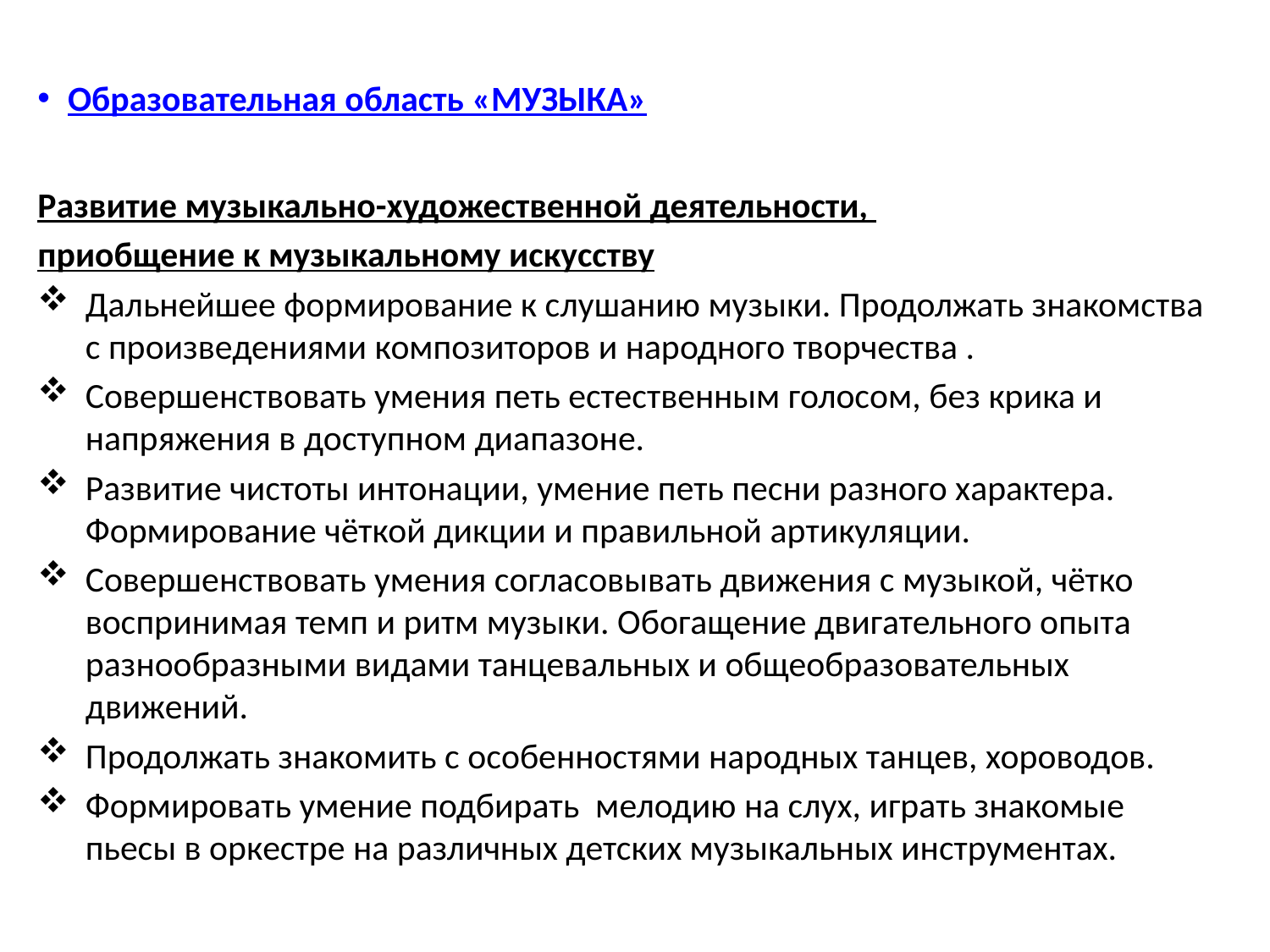

# Образовательная область «МУЗЫКА»
Развитие музыкально-художественной деятельности,
приобщение к музыкальному искусству
Дальнейшее формирование к слушанию музыки. Продолжать знакомства с произведениями композиторов и народного творчества .
Совершенствовать умения петь естественным голосом, без крика и напряжения в доступном диапазоне.
Развитие чистоты интонации, умение петь песни разного характера. Формирование чёткой дикции и правильной артикуляции.
Совершенствовать умения согласовывать движения с музыкой, чётко воспринимая темп и ритм музыки. Обогащение двигательного опыта разнообразными видами танцевальных и общеобразовательных движений.
Продолжать знакомить с особенностями народных танцев, хороводов.
Формировать умение подбирать  мелодию на слух, играть знакомые пьесы в оркестре на различных детских музыкальных инструментах.